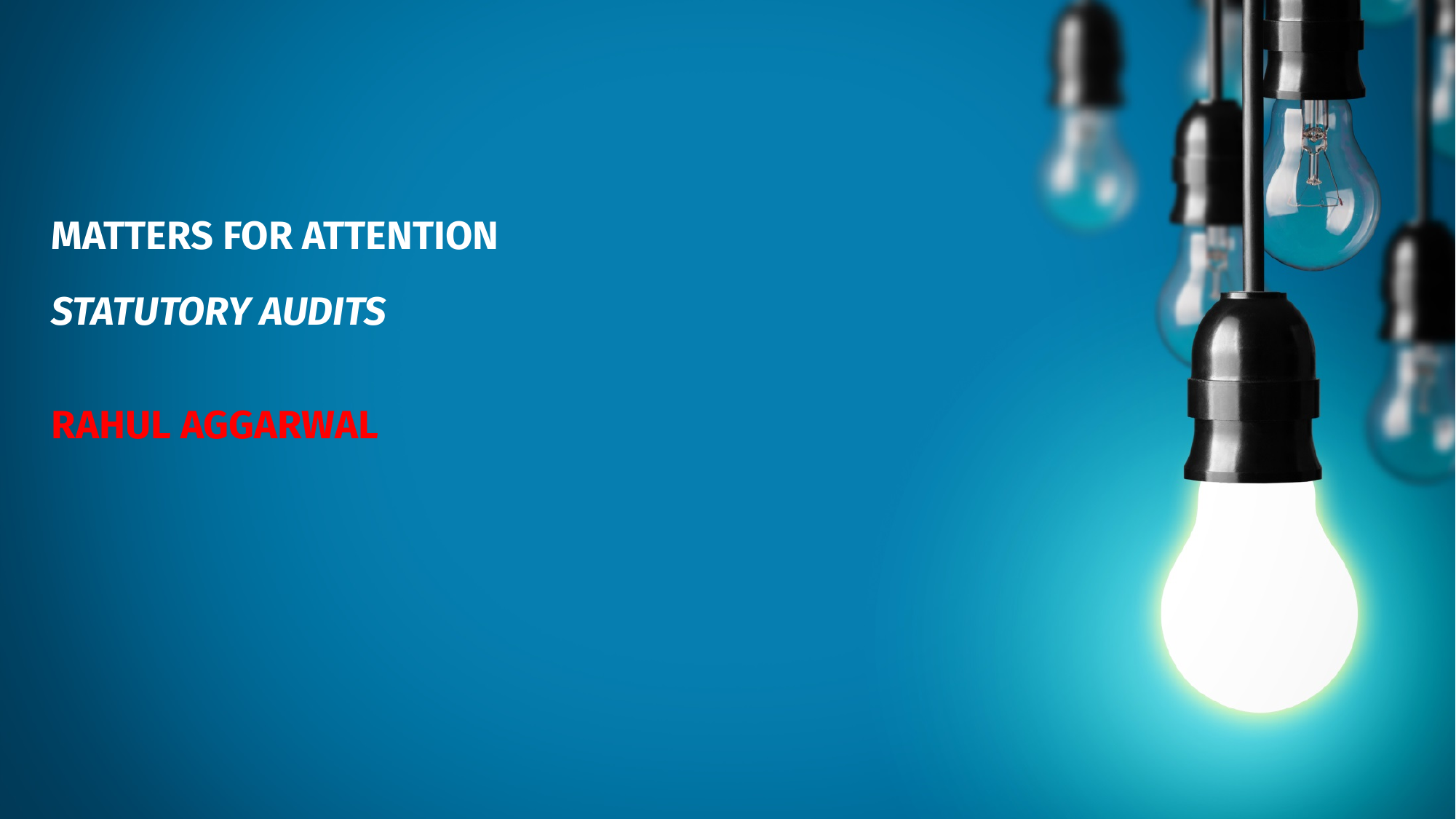

# Matters for attention statutory audits Rahul Aggarwal